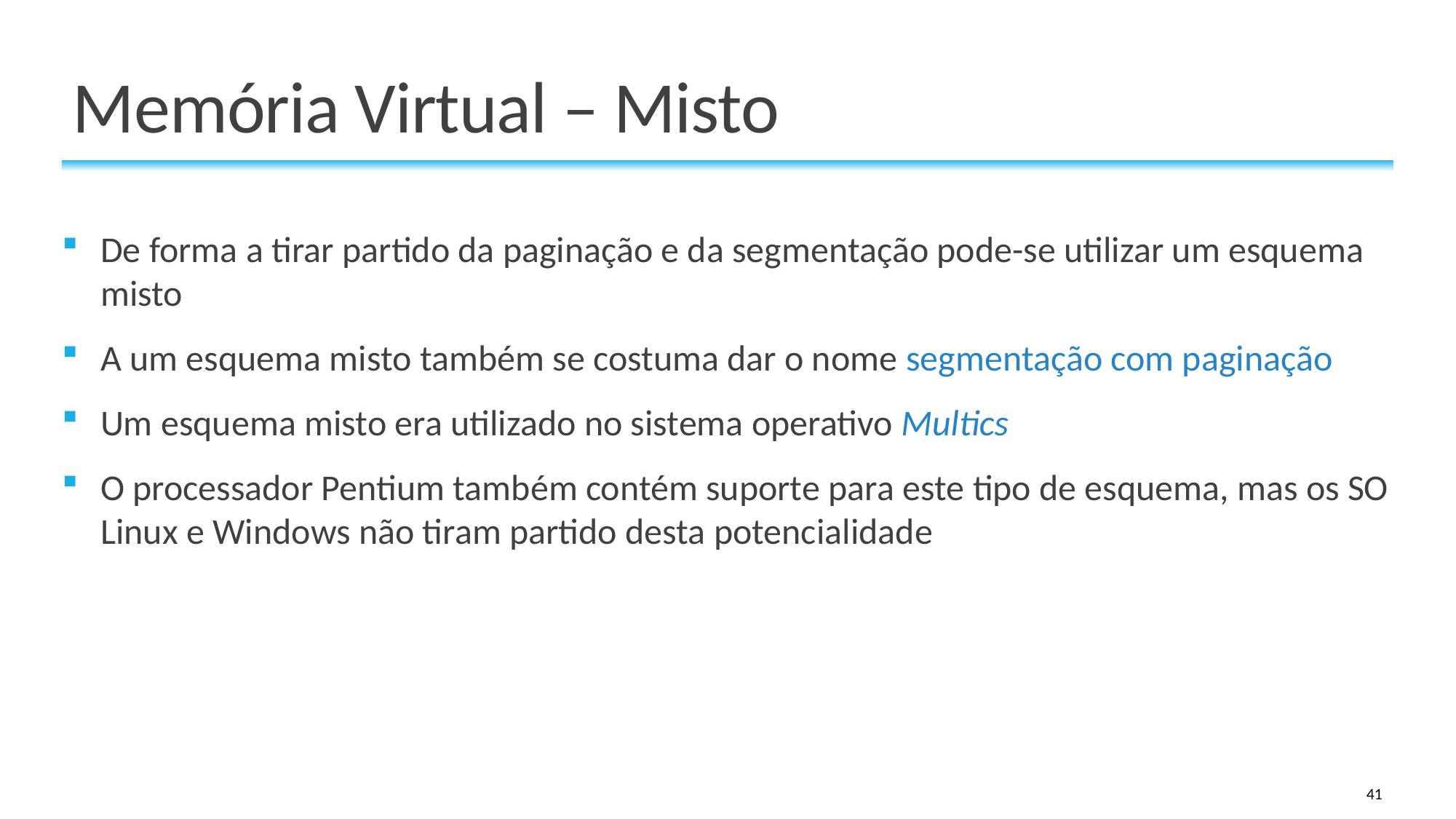

# Memória Virtual – Misto
De forma a tirar partido da paginação e da segmentação pode-se utilizar um esquema misto
A um esquema misto também se costuma dar o nome segmentação com paginação
Um esquema misto era utilizado no sistema operativo Multics
O processador Pentium também contém suporte para este tipo de esquema, mas os SO Linux e Windows não tiram partido desta potencialidade
41